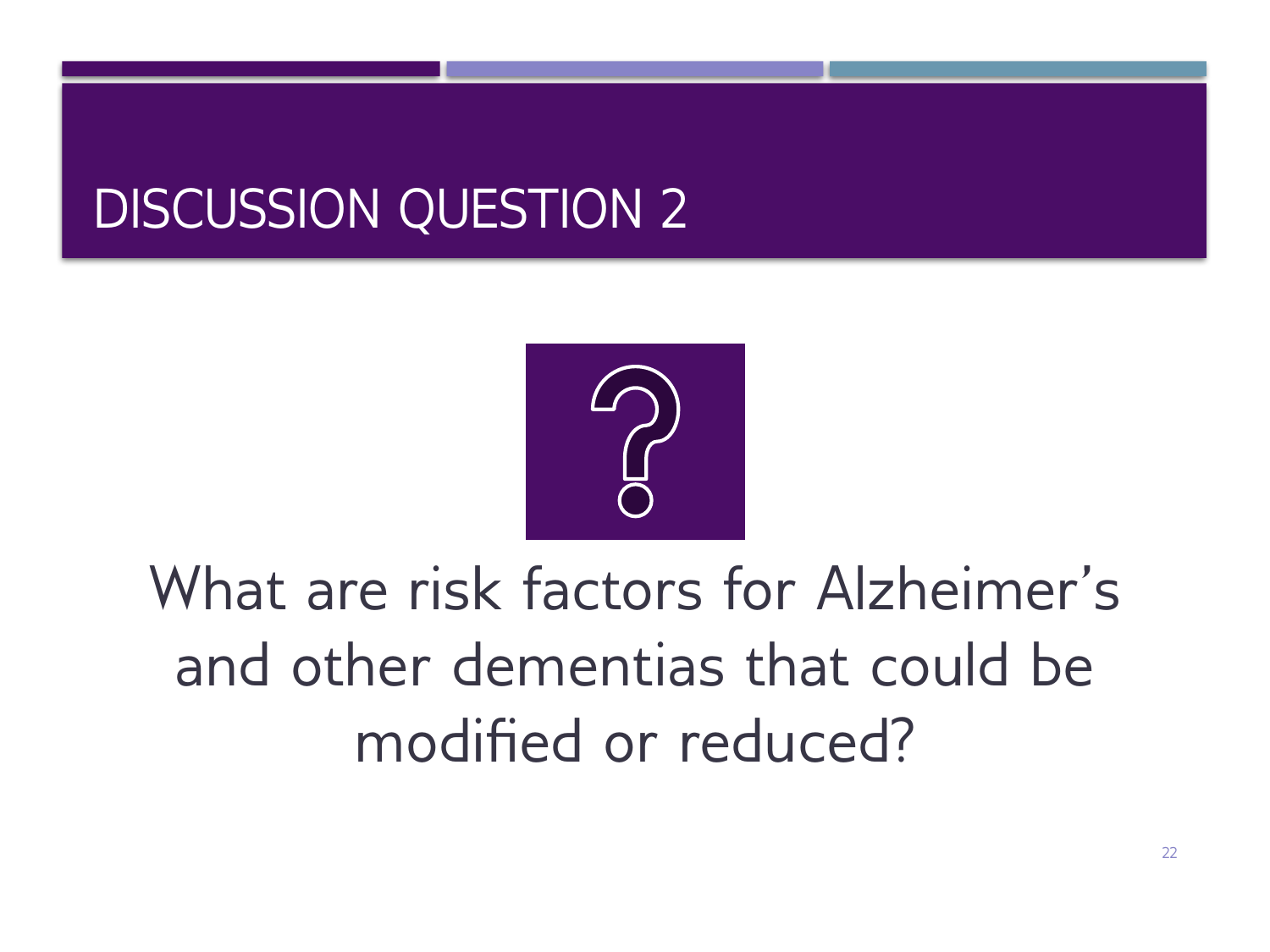

# Discussion Question 2

What are risk factors for Alzheimer’s and other dementias that could be modified or reduced?

22